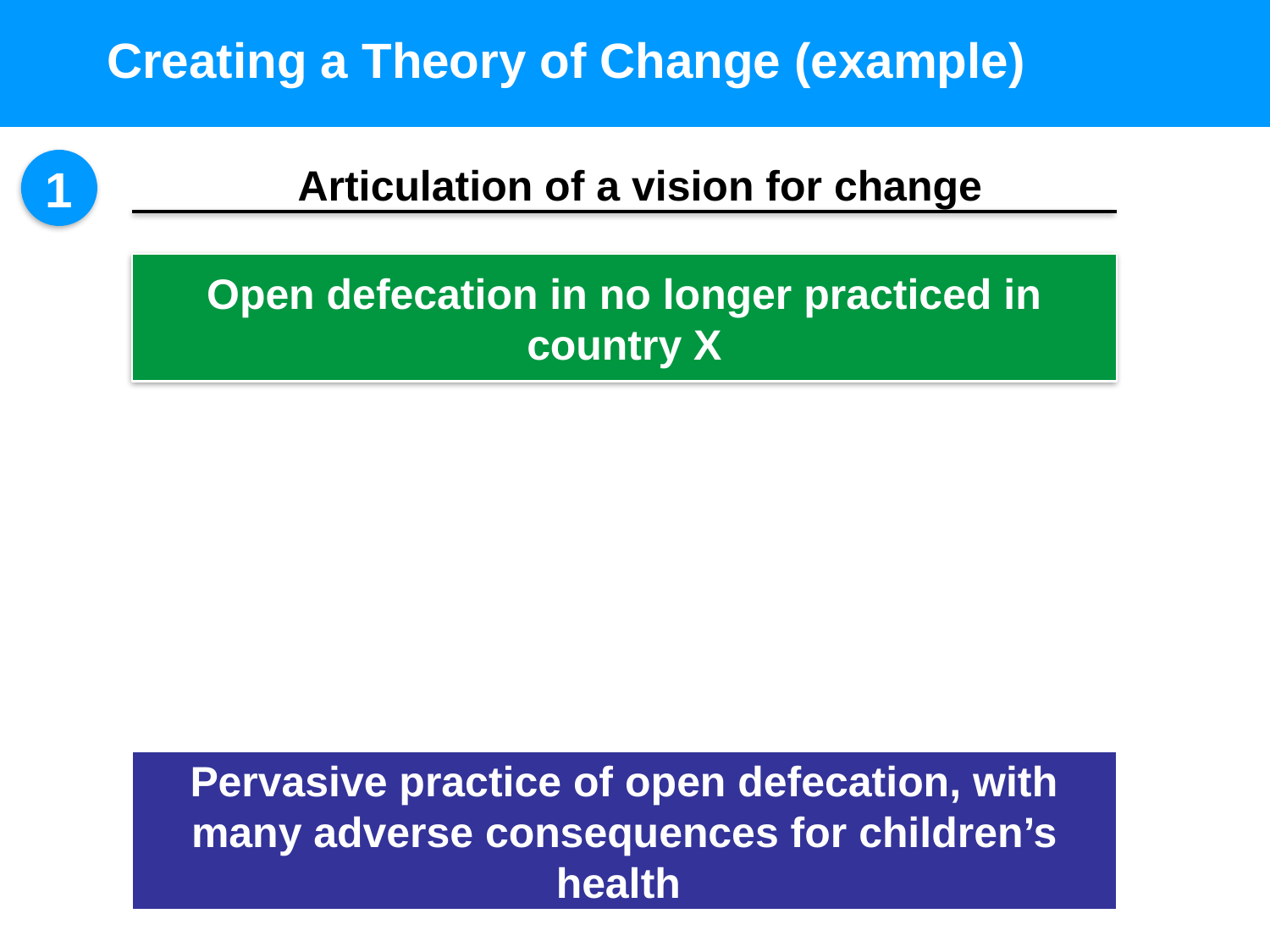

Creating a Theory of Change (example)
Articulation of a vision for change
1
Open defecation in no longer practiced in country X
Pervasive practice of open defecation, with many adverse consequences for children’s health